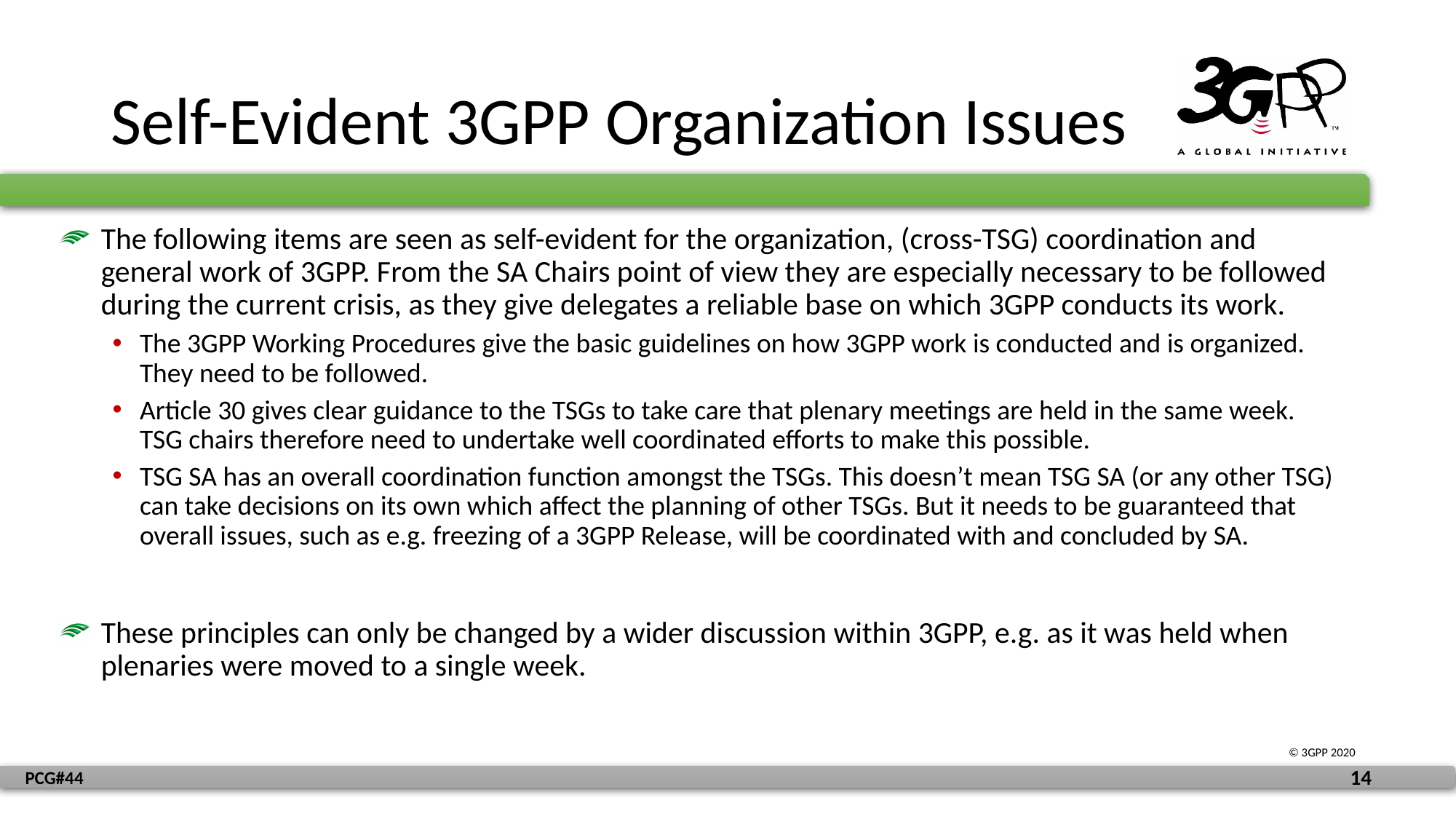

# Self-Evident 3GPP Organization Issues
The following items are seen as self-evident for the organization, (cross-TSG) coordination and general work of 3GPP. From the SA Chairs point of view they are especially necessary to be followed during the current crisis, as they give delegates a reliable base on which 3GPP conducts its work.
The 3GPP Working Procedures give the basic guidelines on how 3GPP work is conducted and is organized. They need to be followed.
Article 30 gives clear guidance to the TSGs to take care that plenary meetings are held in the same week. TSG chairs therefore need to undertake well coordinated efforts to make this possible.
TSG SA has an overall coordination function amongst the TSGs. This doesn’t mean TSG SA (or any other TSG) can take decisions on its own which affect the planning of other TSGs. But it needs to be guaranteed that overall issues, such as e.g. freezing of a 3GPP Release, will be coordinated with and concluded by SA.

These principles can only be changed by a wider discussion within 3GPP, e.g. as it was held when plenaries were moved to a single week.